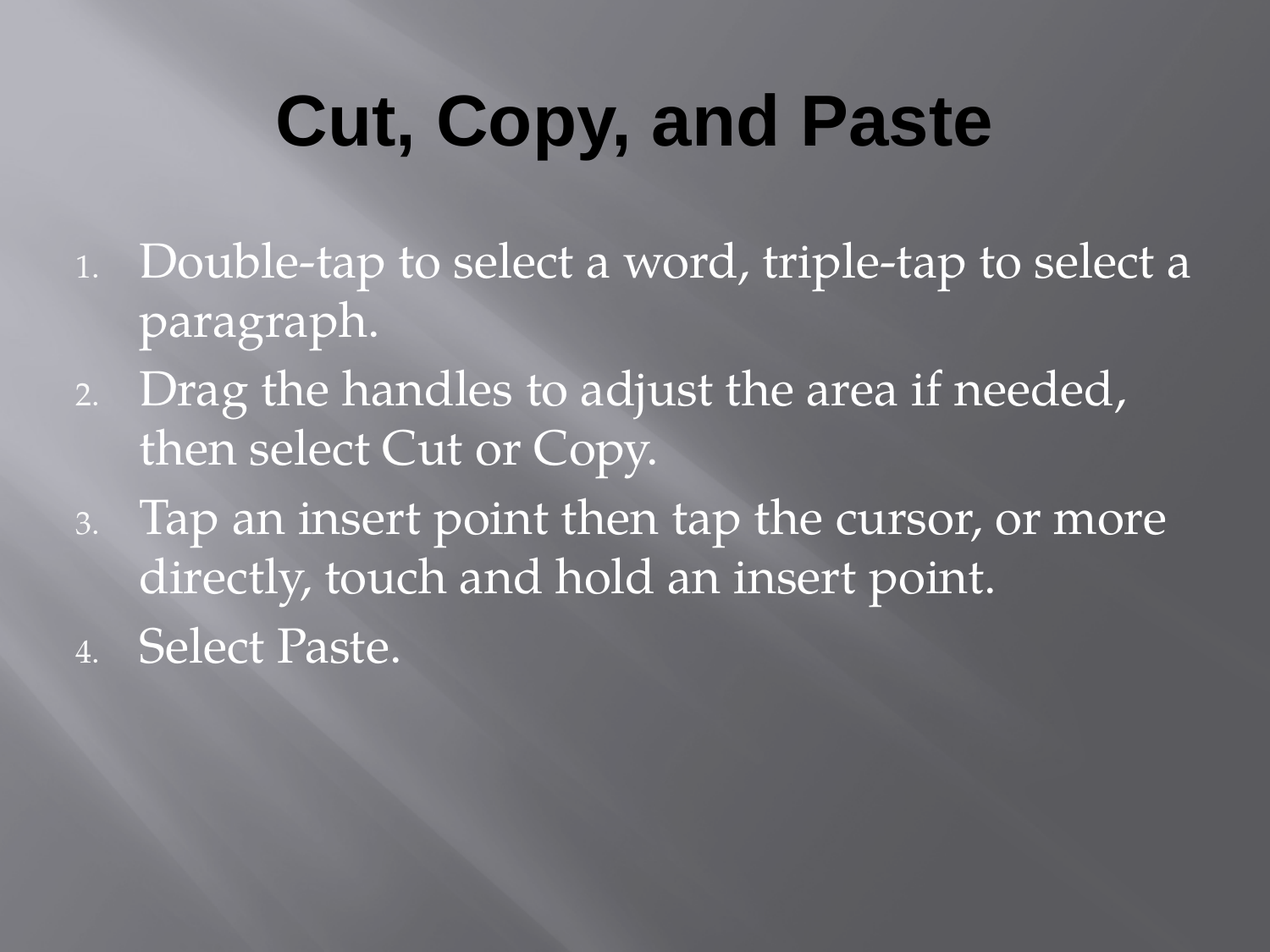

# Cut, Copy, and Paste
Double-tap to select a word, triple-tap to select a paragraph.
Drag the handles to adjust the area if needed, then select Cut or Copy.
Tap an insert point then tap the cursor, or more directly, touch and hold an insert point.
Select Paste.